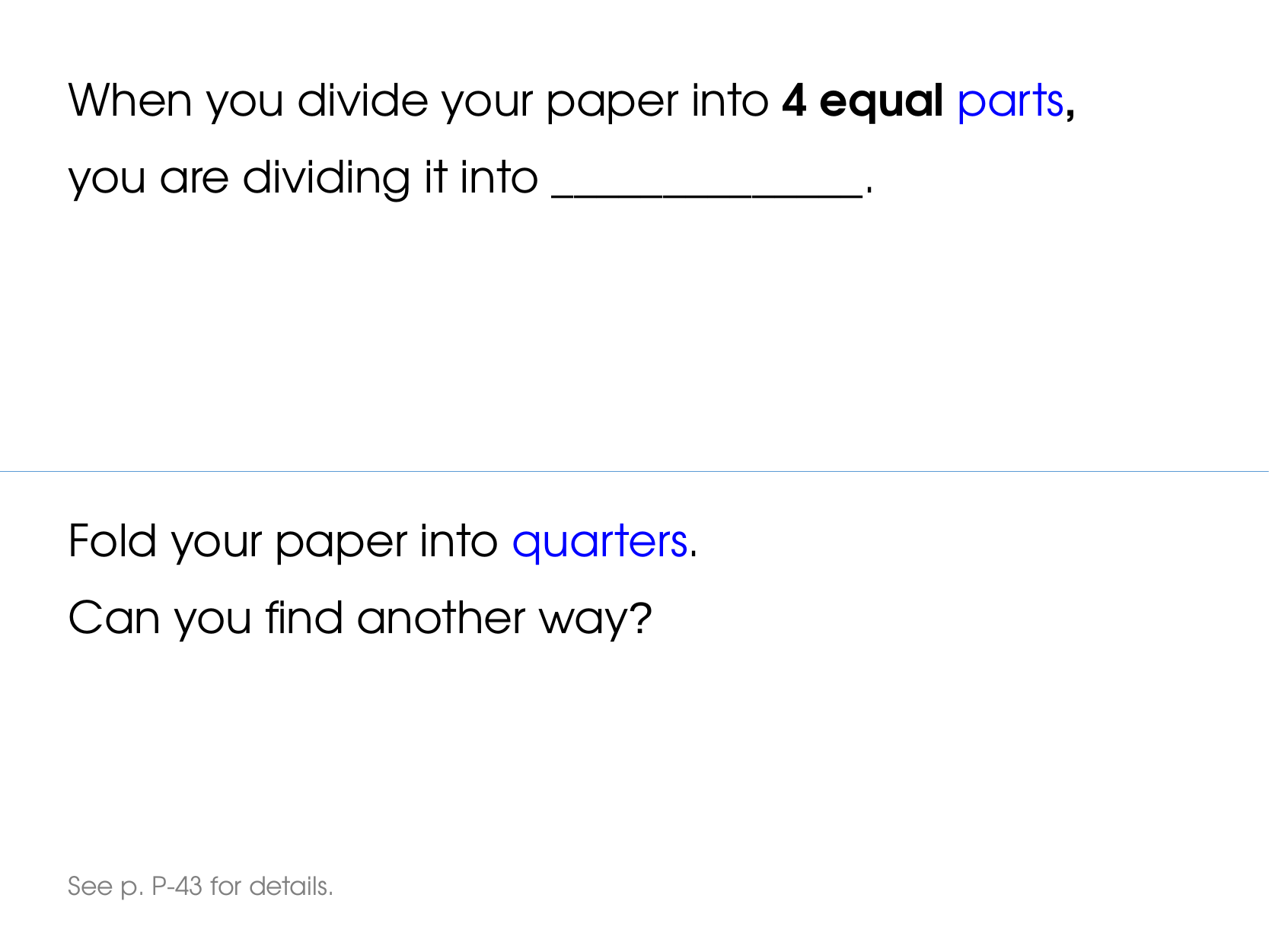

When you divide your paper into 4 equal parts,
you are dividing it into ______________.
Fold your paper into quarters.
Can you find another way?
See p. P-43 for details.